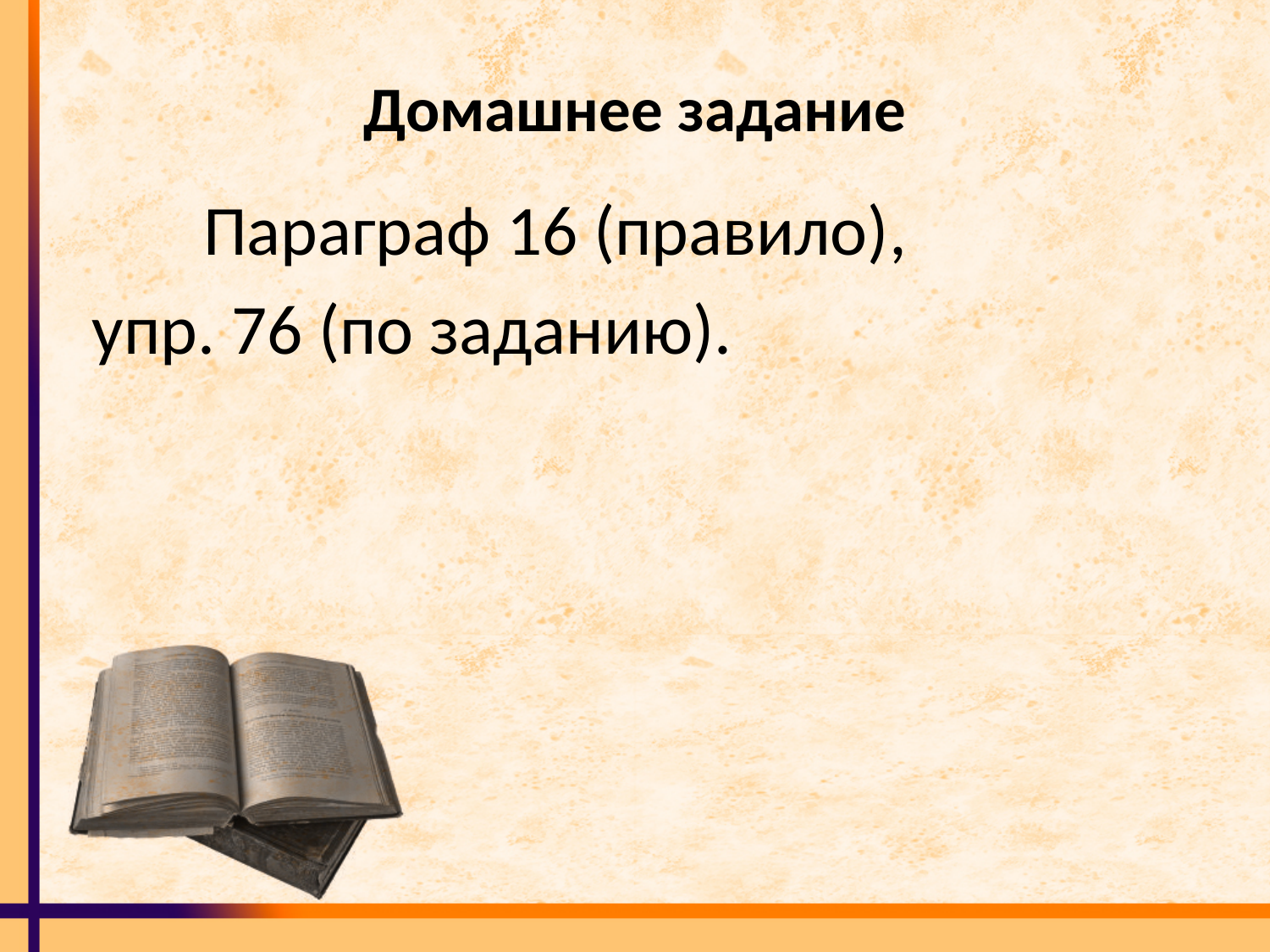

# Домашнее задание
          Параграф 16 (правило),
 упр. 76 (по заданию).